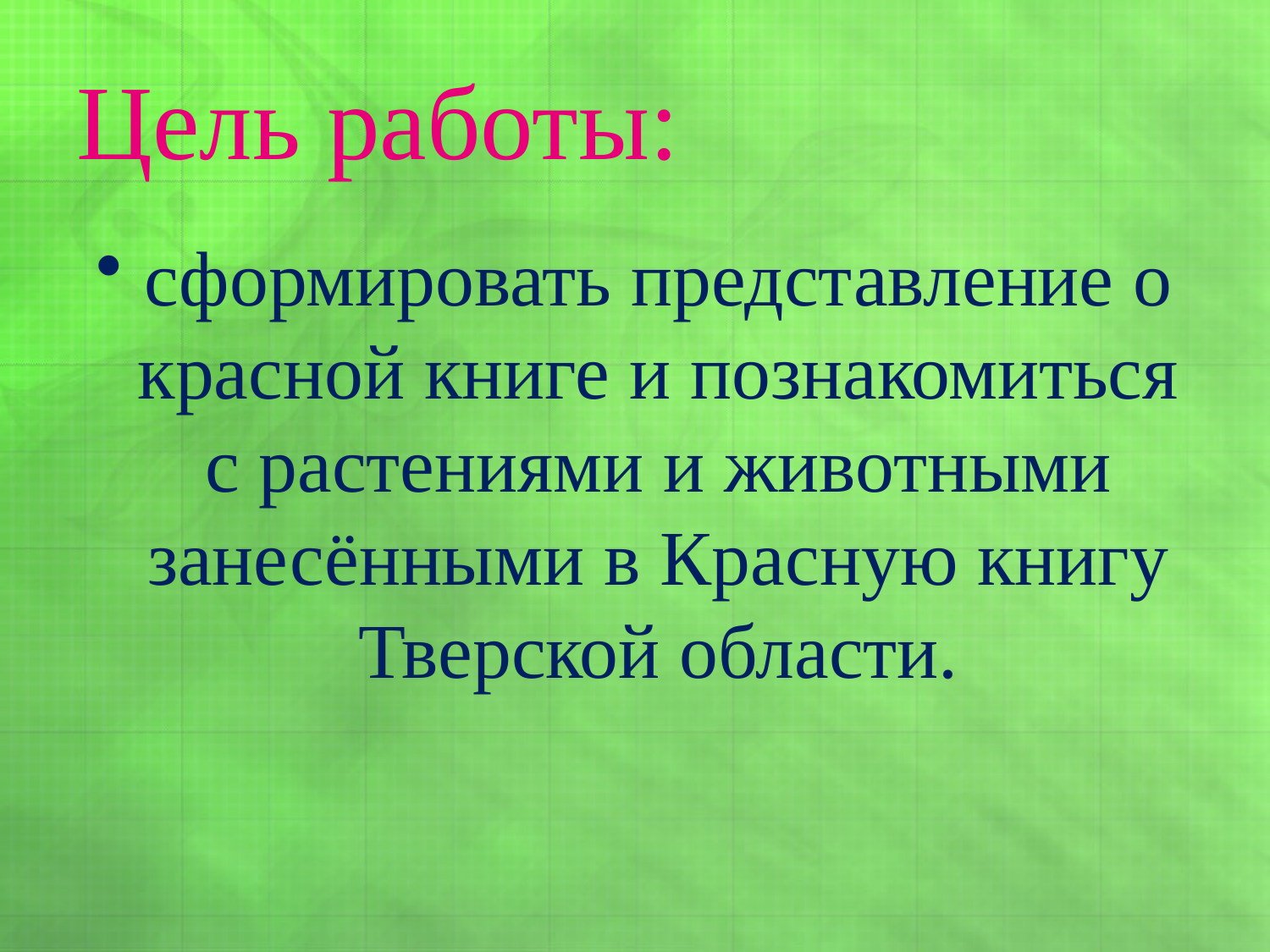

# Цель работы:
сформировать представление о красной книге и познакомиться с растениями и животными занесёнными в Красную книгу Тверской области.